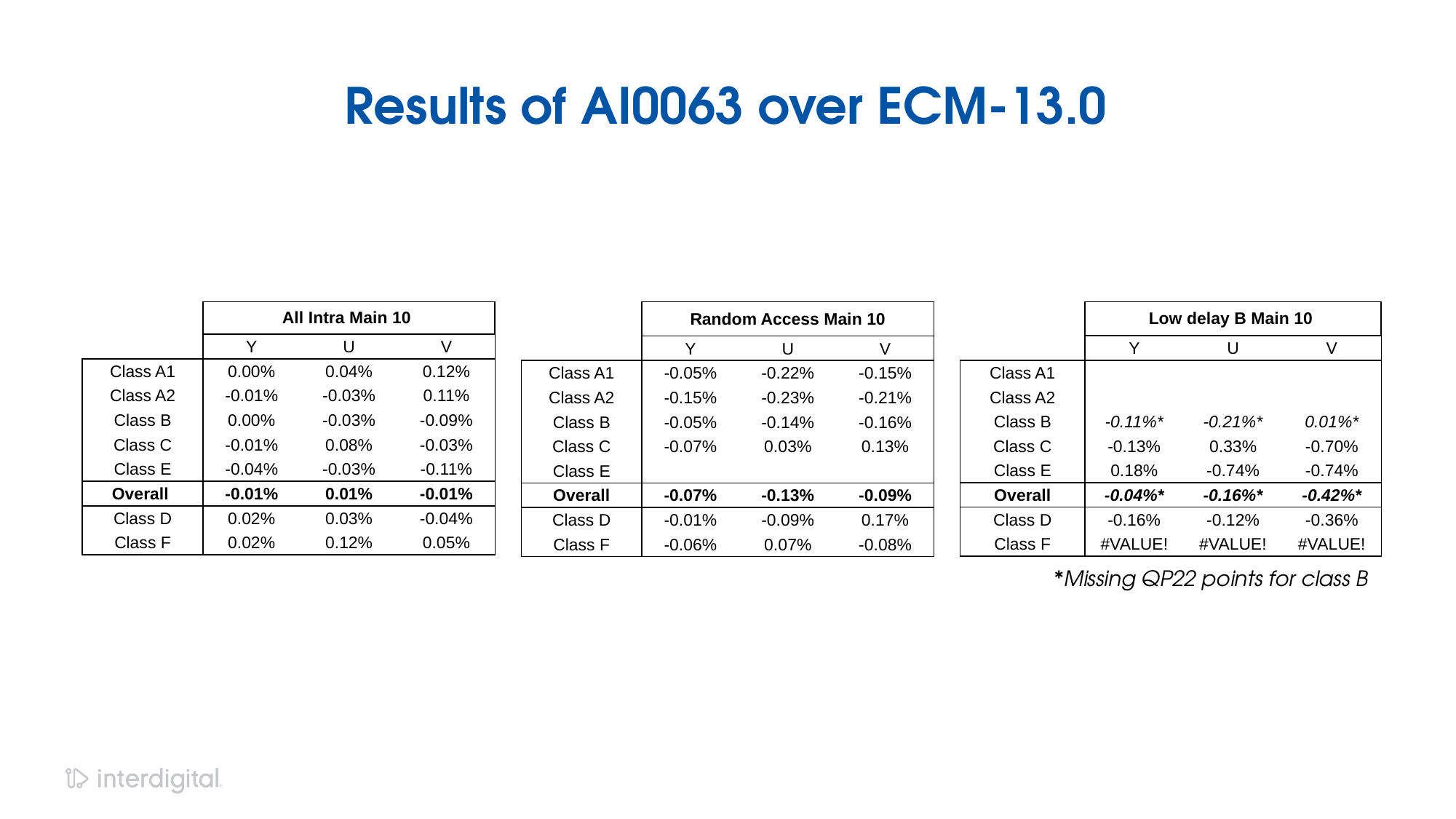

# Results of AI0063 over ECM-13.0
|  | All Intra Main 10 |  |  |
| --- | --- | --- | --- |
|  | Y | U | V |
| Class A1 | 0.00% | 0.04% | 0.12% |
| Class A2 | -0.01% | -0.03% | 0.11% |
| Class B | 0.00% | -0.03% | -0.09% |
| Class C | -0.01% | 0.08% | -0.03% |
| Class E | -0.04% | -0.03% | -0.11% |
| Overall | -0.01% | 0.01% | -0.01% |
| Class D | 0.02% | 0.03% | -0.04% |
| Class F | 0.02% | 0.12% | 0.05% |
|  | Low delay B Main 10 |  |  |
| --- | --- | --- | --- |
|  | Y | U | V |
| Class A1 |  |  |  |
| Class A2 |  |  |  |
| Class B | -0.11%\* | -0.21%\* | 0.01%\* |
| Class C | -0.13% | 0.33% | -0.70% |
| Class E | 0.18% | -0.74% | -0.74% |
| Overall | -0.04%\* | -0.16%\* | -0.42%\* |
| Class D | -0.16% | -0.12% | -0.36% |
| Class F | #VALUE! | #VALUE! | #VALUE! |
|  | Random Access Main 10 |  |  |
| --- | --- | --- | --- |
|  | Y | U | V |
| Class A1 | -0.05% | -0.22% | -0.15% |
| Class A2 | -0.15% | -0.23% | -0.21% |
| Class B | -0.05% | -0.14% | -0.16% |
| Class C | -0.07% | 0.03% | 0.13% |
| Class E |  |  |  |
| Overall | -0.07% | -0.13% | -0.09% |
| Class D | -0.01% | -0.09% | 0.17% |
| Class F | -0.06% | 0.07% | -0.08% |
*Missing QP22 points for class B